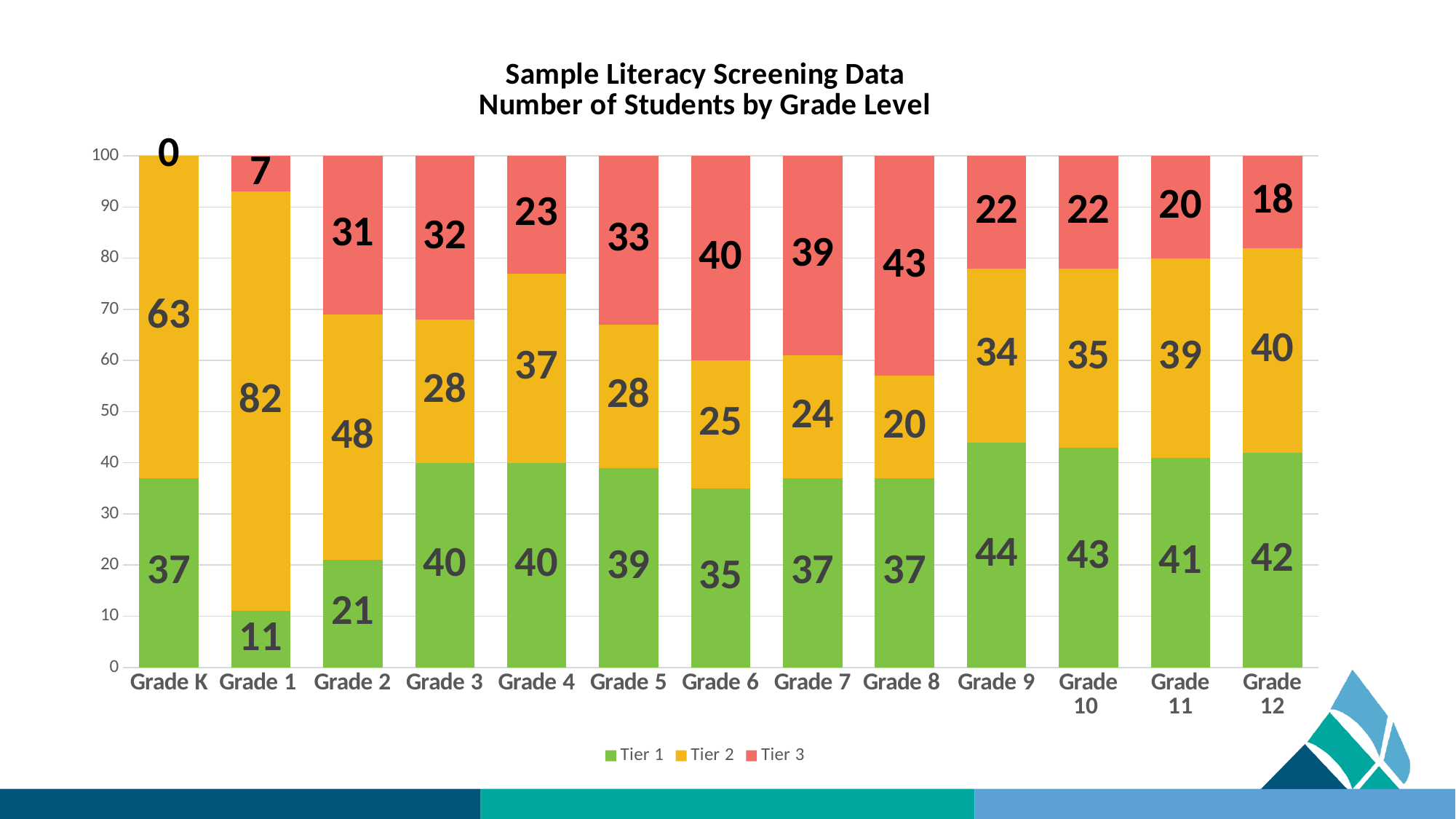

### Chart: Sample Literacy Screening Data
Number of Students by Grade Level

| Category | Tier 1 | Tier 2 | Tier 3 |
|---|---|---|---|
| Grade K | 37.0 | 63.0 | 0.0 |
| Grade 1  | 11.0 | 82.0 | 7.0 |
| Grade 2 | 21.0 | 48.0 | 31.0 |
| Grade 3 | 40.0 | 28.0 | 32.0 |
| Grade 4 | 40.0 | 37.0 | 23.0 |
| Grade 5 | 39.0 | 28.0 | 33.0 |
| Grade 6 | 35.0 | 25.0 | 40.0 |
| Grade 7 | 37.0 | 24.0 | 39.0 |
| Grade 8  | 37.0 | 20.0 | 43.0 |
| Grade 9 | 44.0 | 34.0 | 22.0 |
| Grade 10  | 43.0 | 35.0 | 22.0 |
| Grade 11 | 41.0 | 39.0 | 20.0 |
| Grade 12 | 42.0 | 40.0 | 18.0 |
# Fall Literacy Screening Data